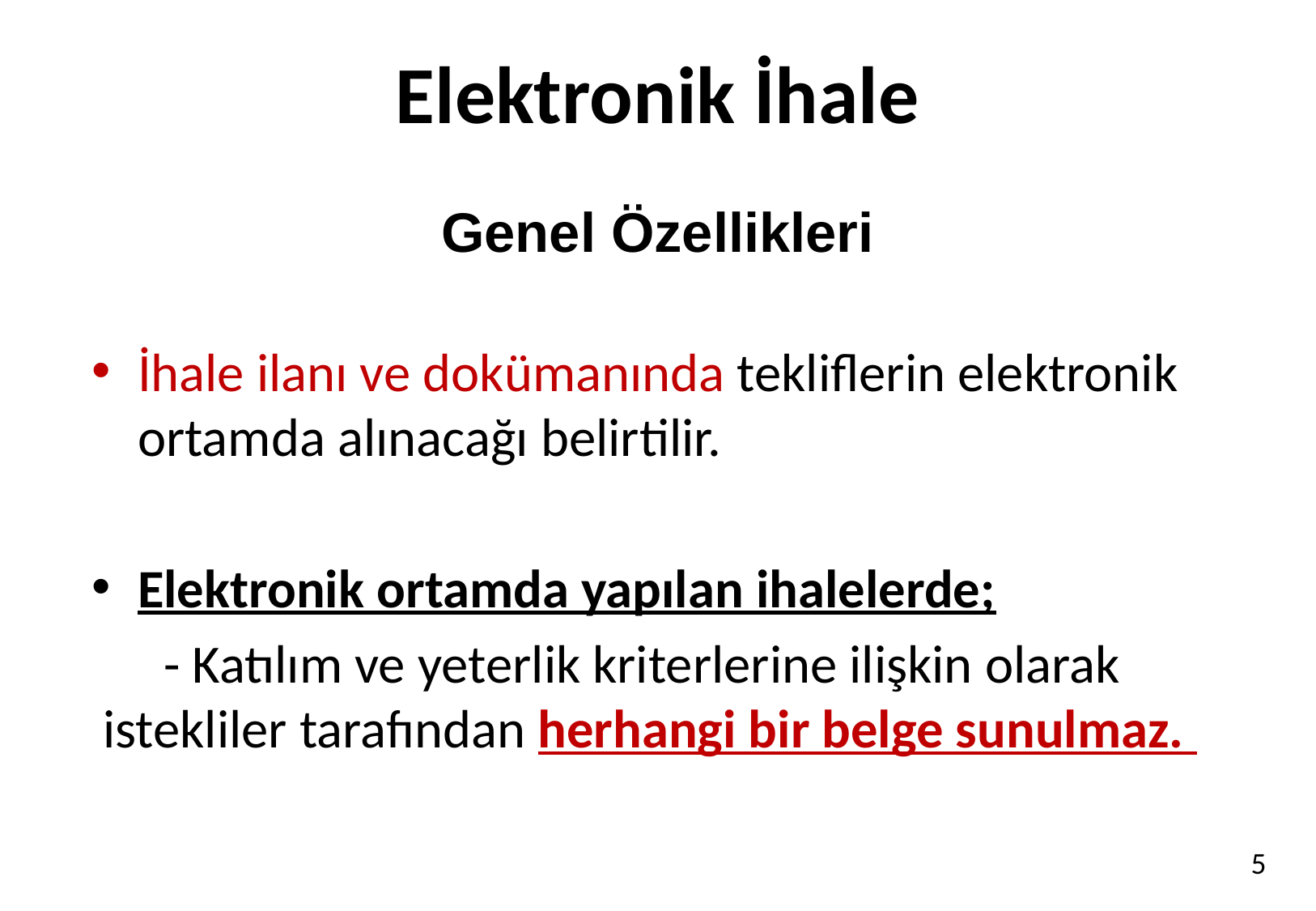

# Elektronik İhale . Genel Özellikleri
İhale ilanı ve dokümanında tekliflerin elektronik ortamda alınacağı belirtilir.

Elektronik ortamda yapılan ihalelerde;
     - Katılım ve yeterlik kriterlerine ilişkin olarak istekliler tarafından herhangi bir belge sunulmaz.

5